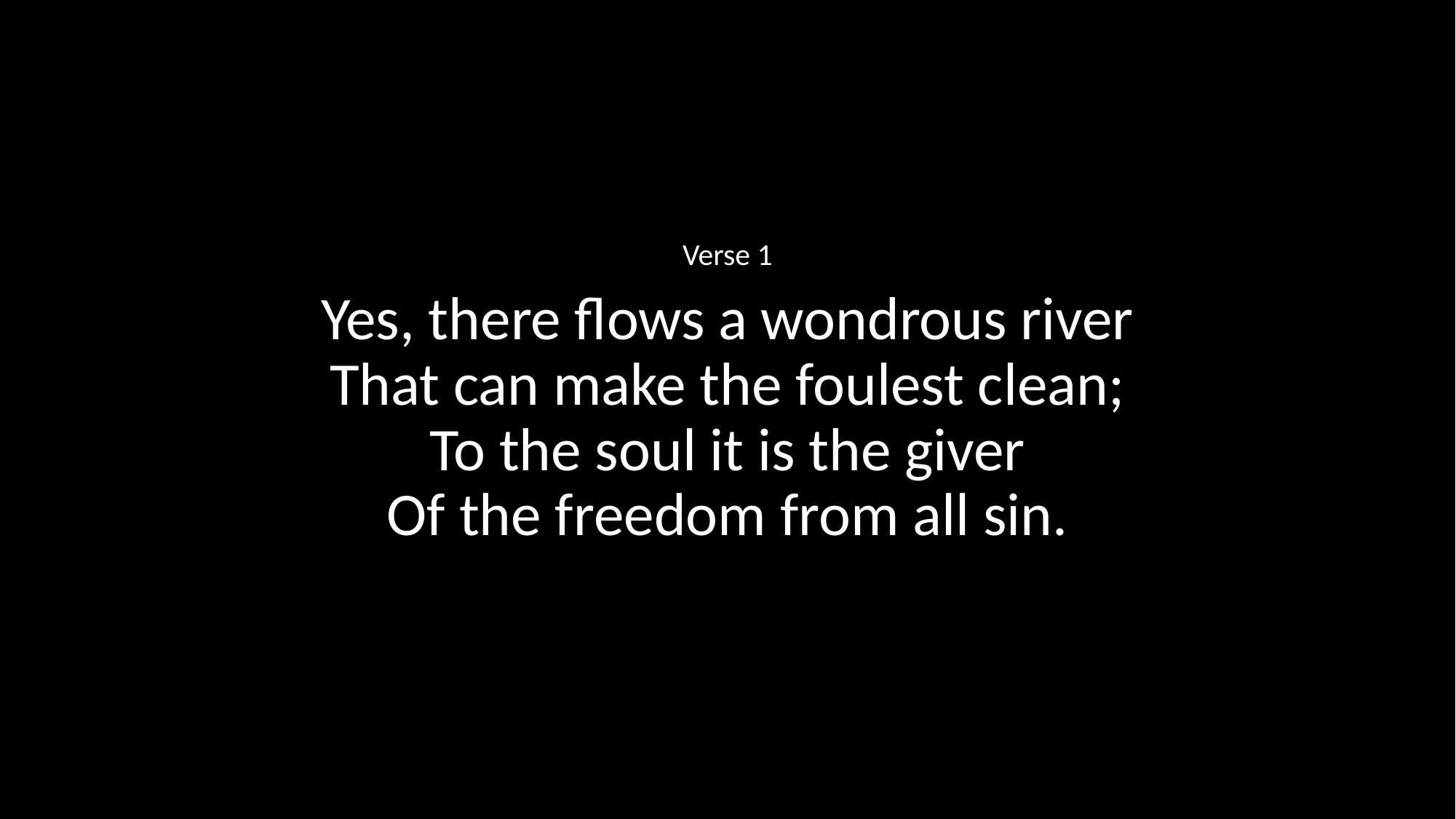

Verse 1
Yes, there flows a wondrous river
That can make the foulest clean;
To the soul it is the giver
Of the freedom from all sin.